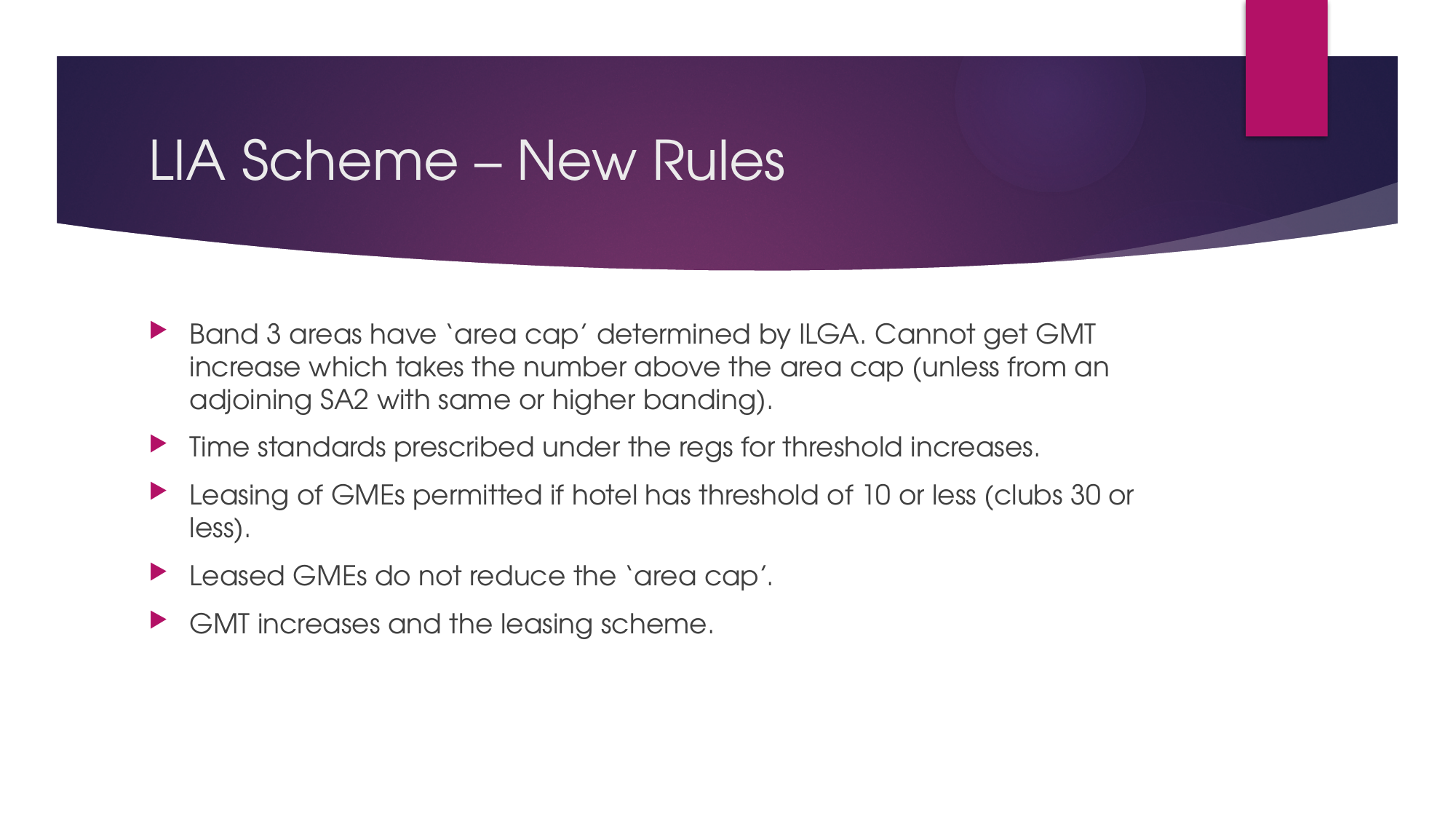

# LIA Scheme – New Rules
Band 3 areas have ‘area cap’ determined by ILGA. Cannot get GMT increase which takes the number above the area cap (unless from an adjoining SA2 with same or higher banding).
Time standards prescribed under the regs for threshold increases.
Leasing of GMEs permitted if hotel has threshold of 10 or less (clubs 30 or less).
Leased GMEs do not reduce the ‘area cap’.
GMT increases and the leasing scheme.